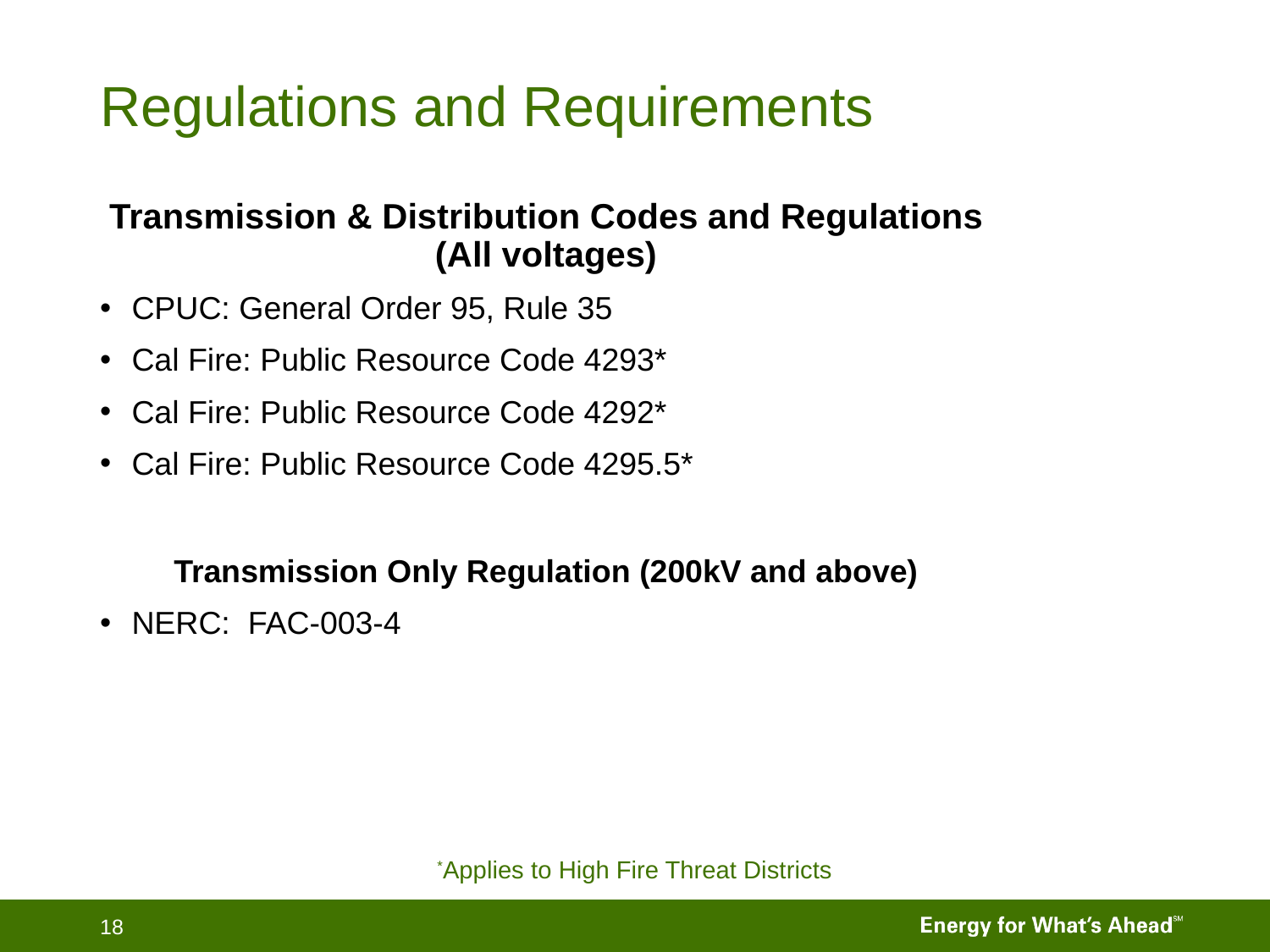

# Regulations and Requirements
Transmission & Distribution Codes and Regulations (All voltages)
CPUC: General Order 95, Rule 35
Cal Fire: Public Resource Code 4293*
Cal Fire: Public Resource Code 4292*
Cal Fire: Public Resource Code 4295.5*

Transmission Only Regulation (200kV and above)
NERC:  FAC-003-4

*Applies to High Fire Threat Districts
18